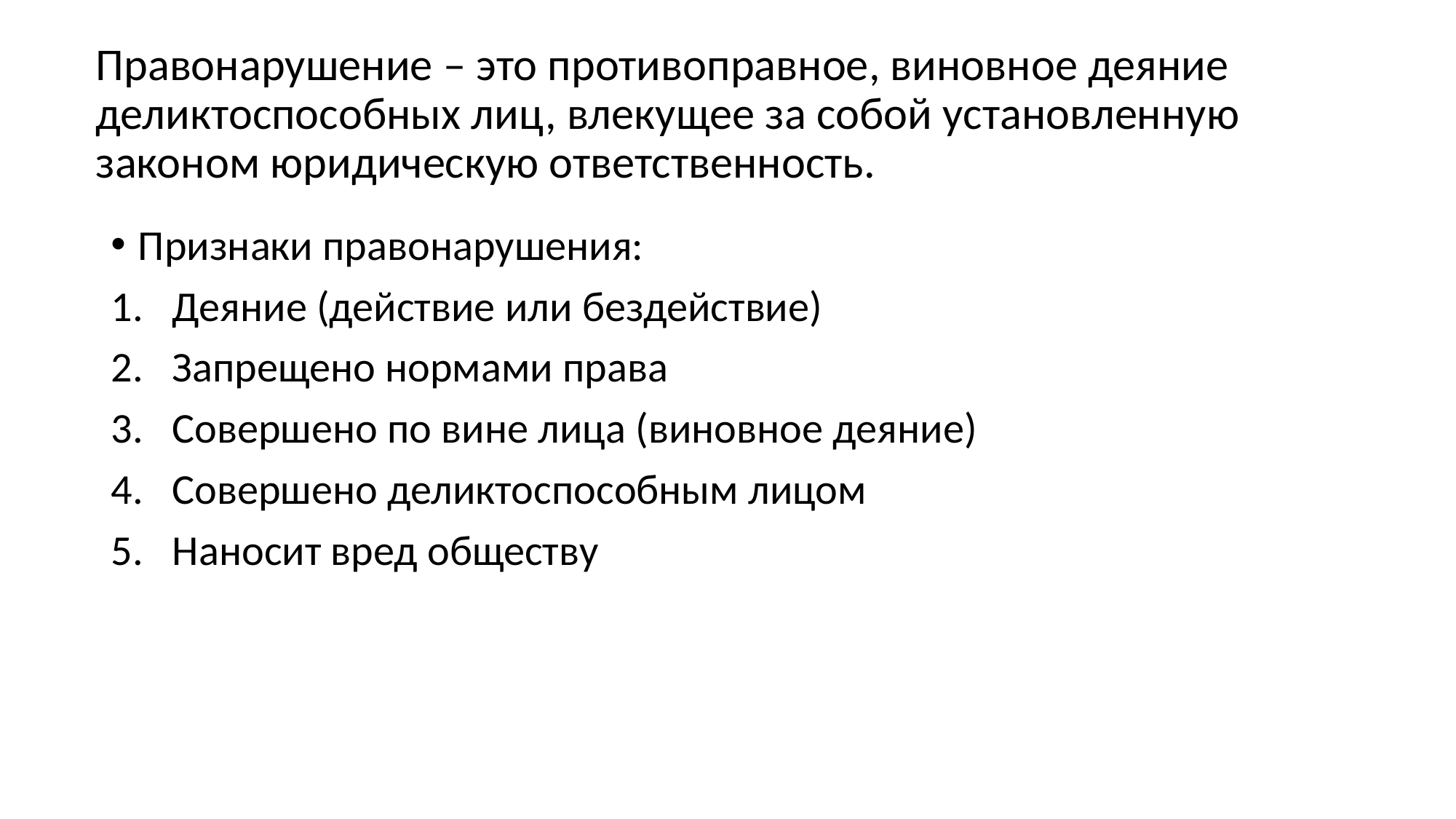

# Правонарушение – это противоправное, виновное деяние деликтоспособных лиц, влекущее за собой установленную законом юридическую ответственность.
Признаки правонарушения:
Деяние (действие или бездействие)
Запрещено нормами права
Совершено по вине лица (виновное деяние)
Совершено деликтоспособным лицом
Наносит вред обществу